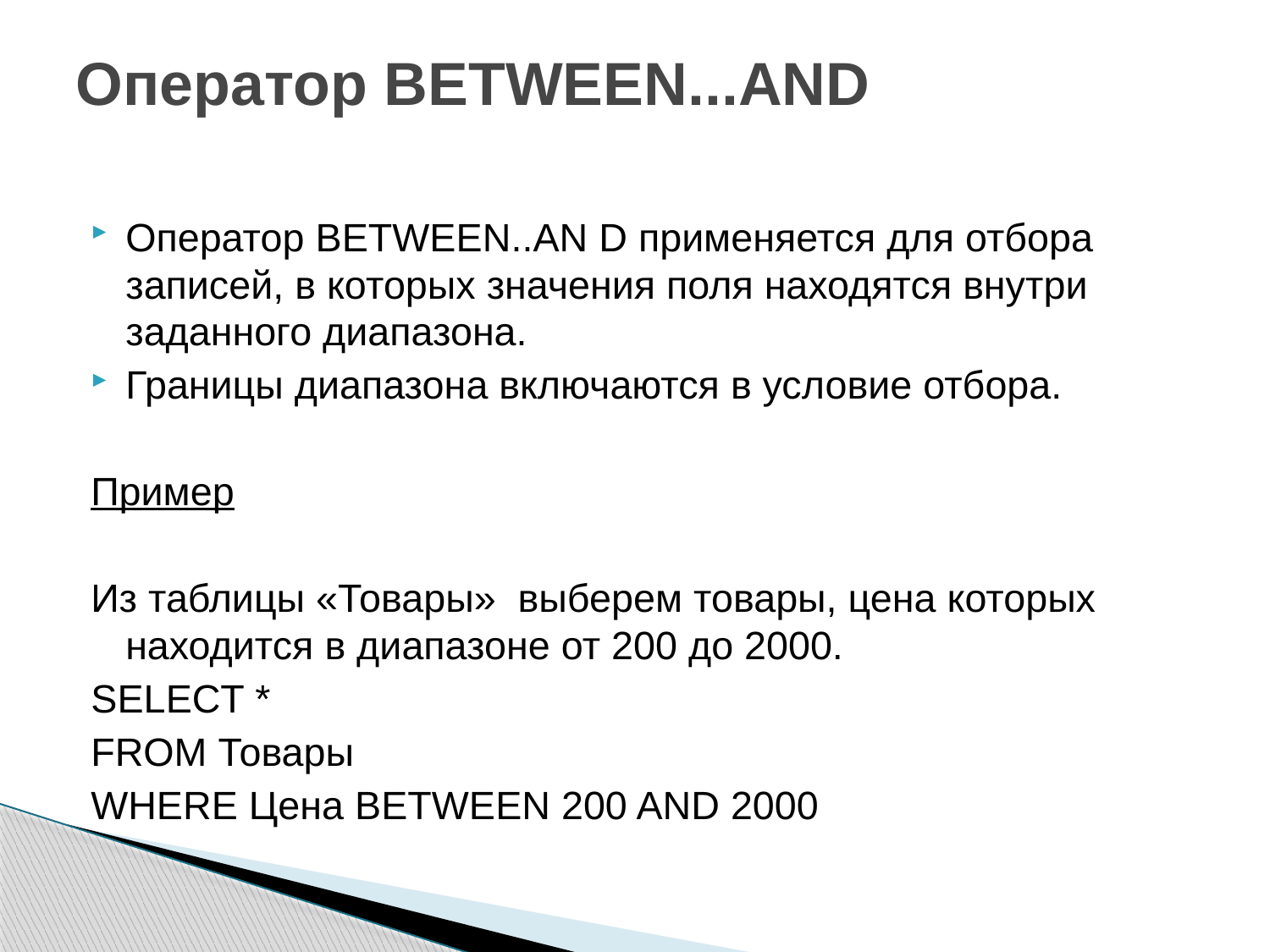

# Оператор BETWEEN...AND
Оператор BETWEEN..AN D применяется для отбора записей, в которых значения поля находятся внутри заданного диапазона.
Границы диапазона включаются в условие отбора.

Пример

Из таблицы «Товары»  выберем товары, цена которых находится в диапазоне от 200 до 2000.
SELECT *
FROM Товары
WHERE Цена BETWEEN 200 AND 2000